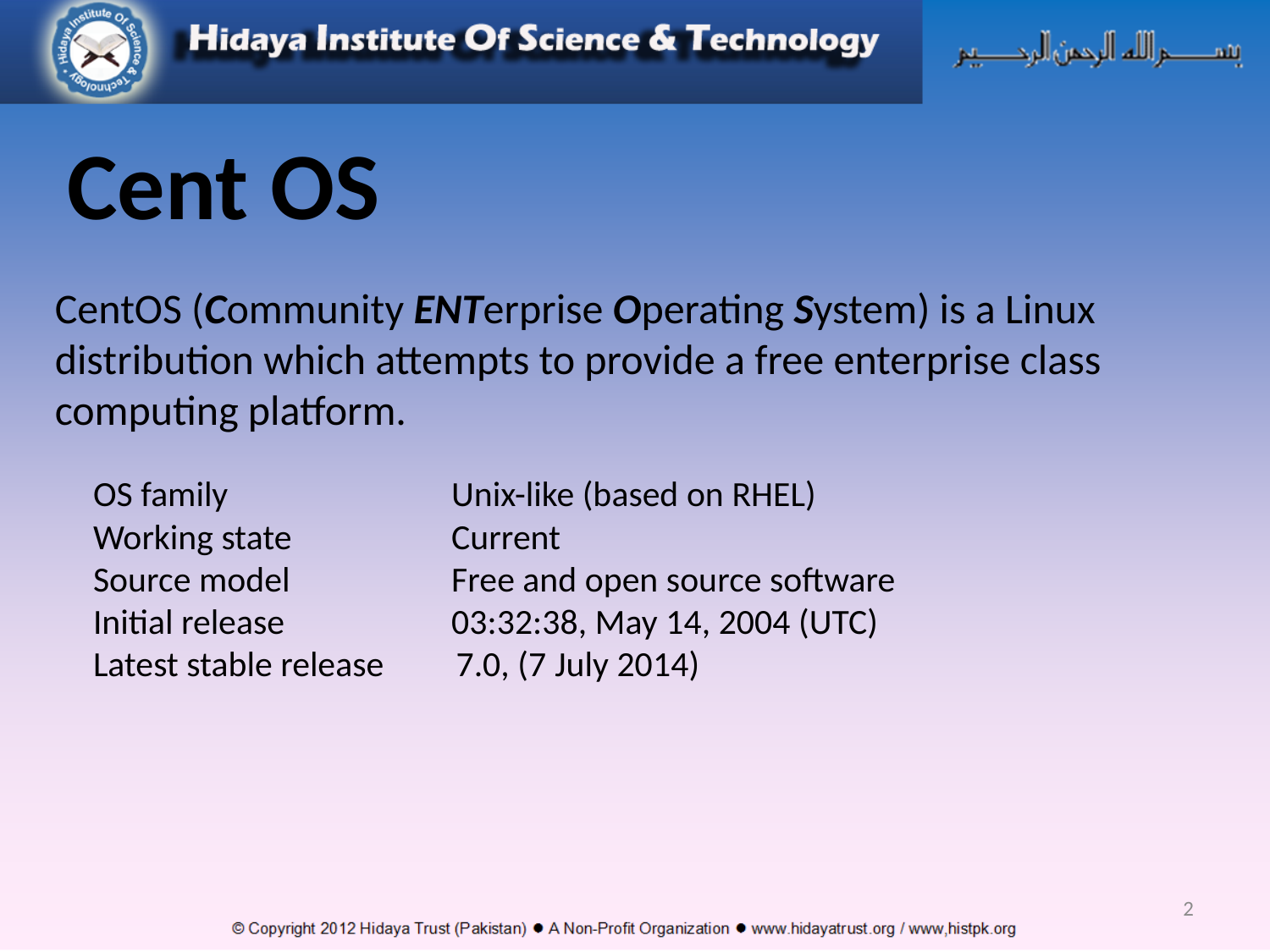

Cent OS
CentOS (Community ENTerprise Operating System) is a Linux distribution which attempts to provide a free enterprise class computing platform.
OS family 	             Unix-like (based on RHEL)
Working state	             Current
Source model	             Free and open source software
Initial release	             03:32:38, May 14, 2004 (UTC)
Latest stable release         7.0, (7 July 2014)
2